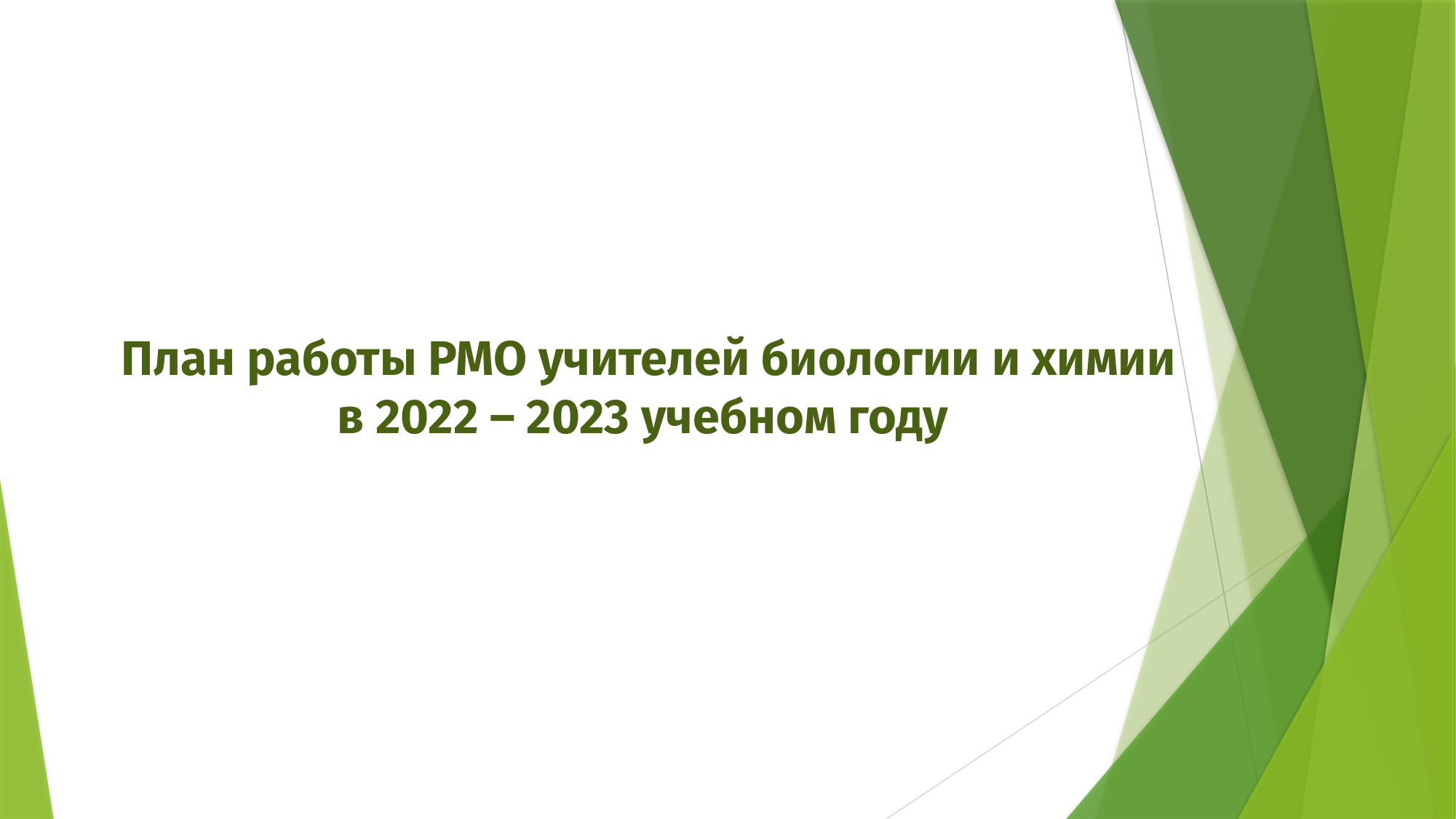

# План работы РМО учителей биологии и химии в 2022 – 2023 учебном году